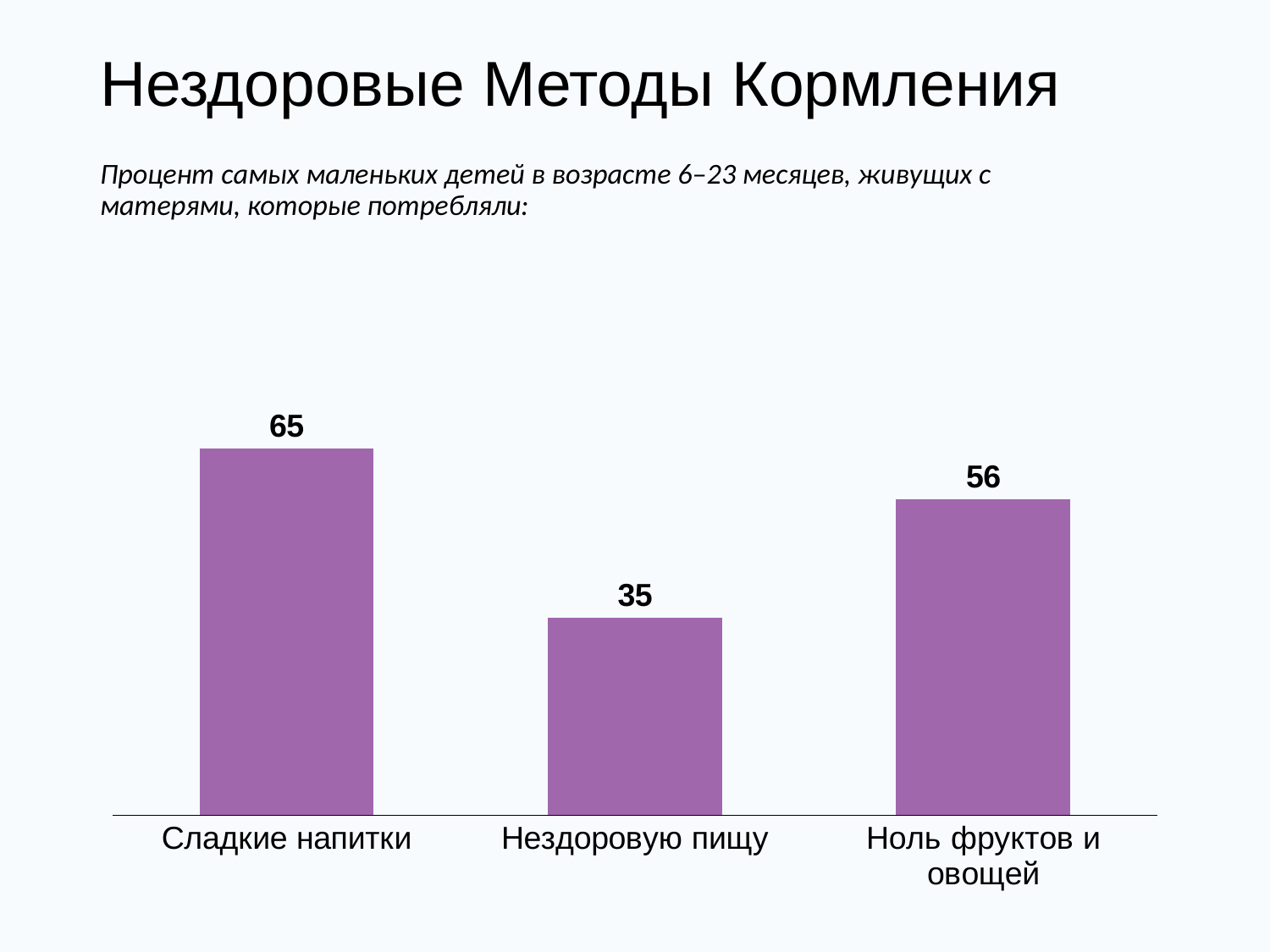

# Нездоровые Методы Кормления
Процент самых маленьких детей в возрасте 6–23 месяцев, живущих с матерями, которые потребляли:

### Chart

| Category | Сладкие напитки |
|---|---|
| Сладкие напитки | 65.0 |
| Нездоровую пищу | 35.0 |
| Ноль фруктов и овощей | 56.0 |